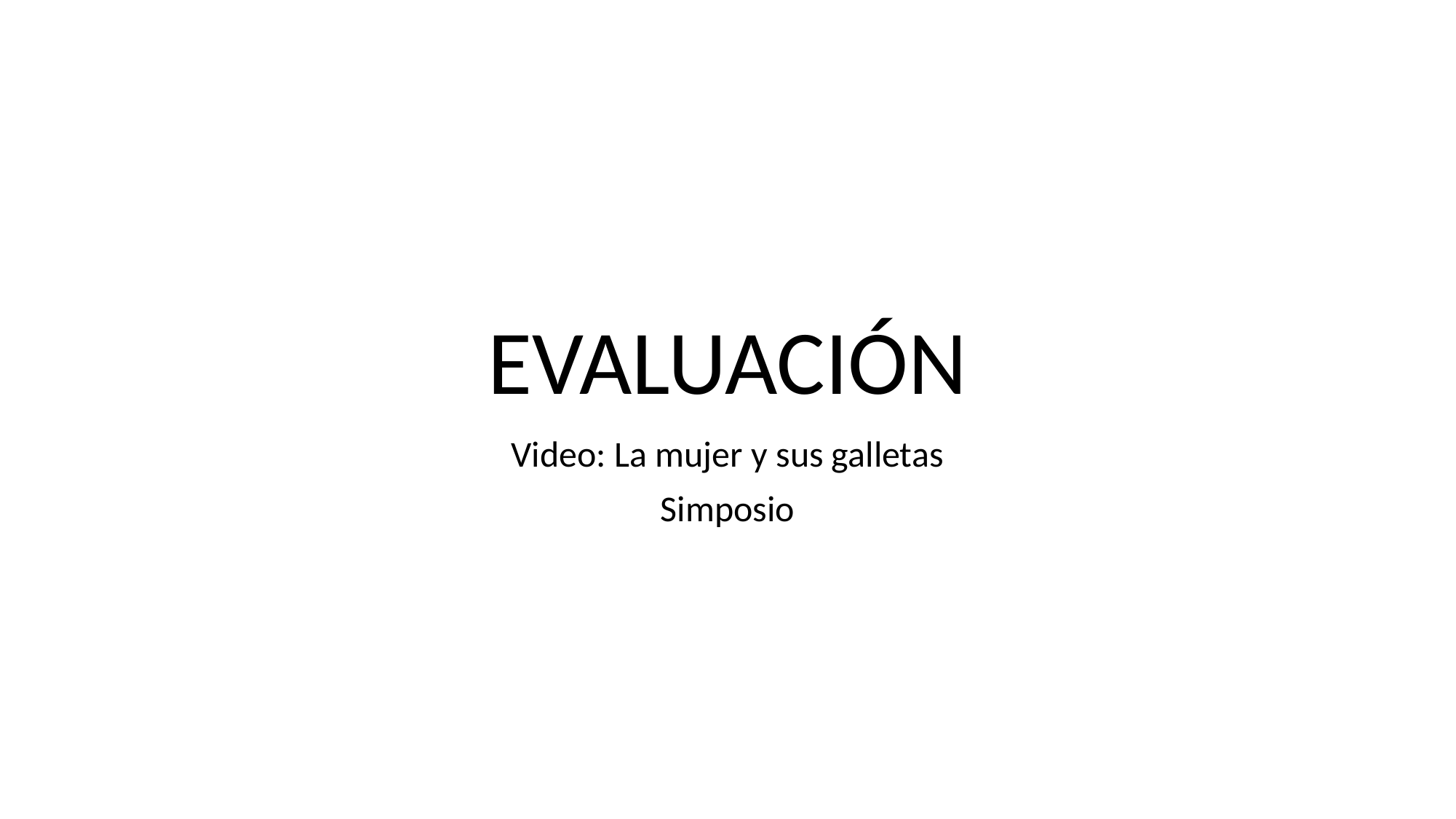

# EVALUACIÓN
Video: La mujer y sus galletas
Simposio